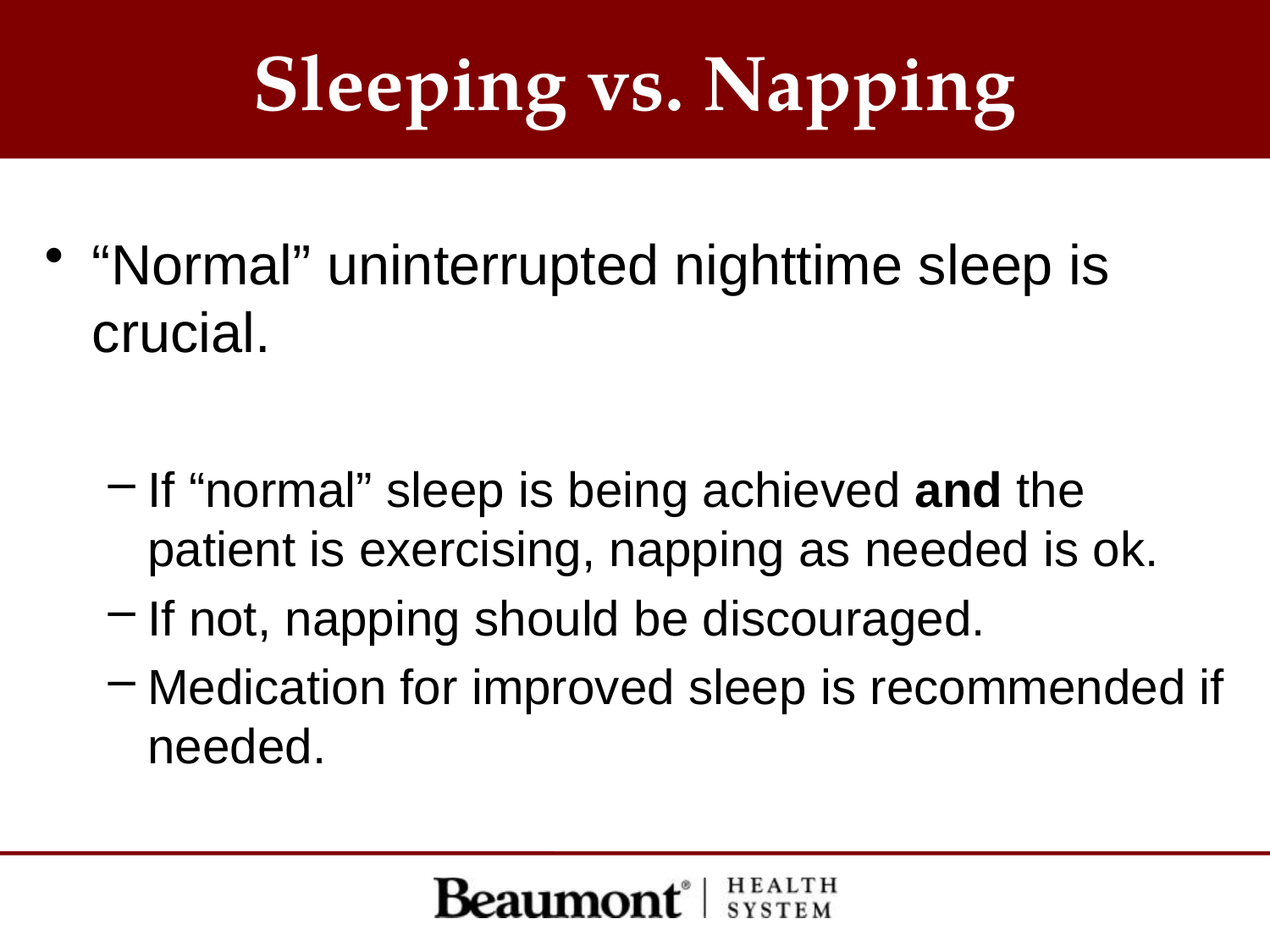

# Sleeping vs. Napping
“Normal” uninterrupted nighttime sleep is crucial.

If “normal” sleep is being achieved and the patient is exercising, napping as needed is ok.
If not, napping should be discouraged.
Medication for improved sleep is recommended if needed.